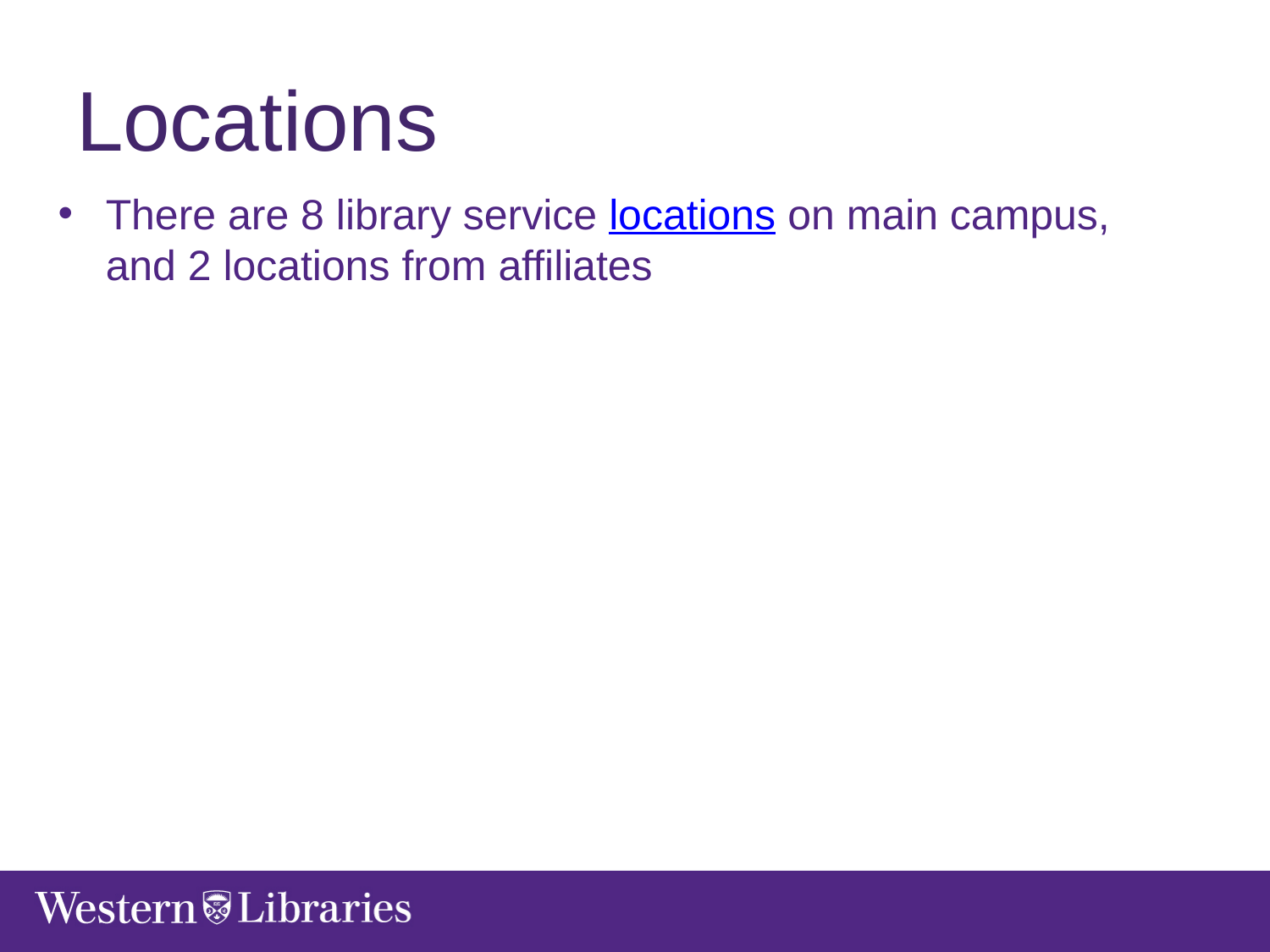

# Locations
There are 8 library service locations on main campus, and 2 locations from affiliates